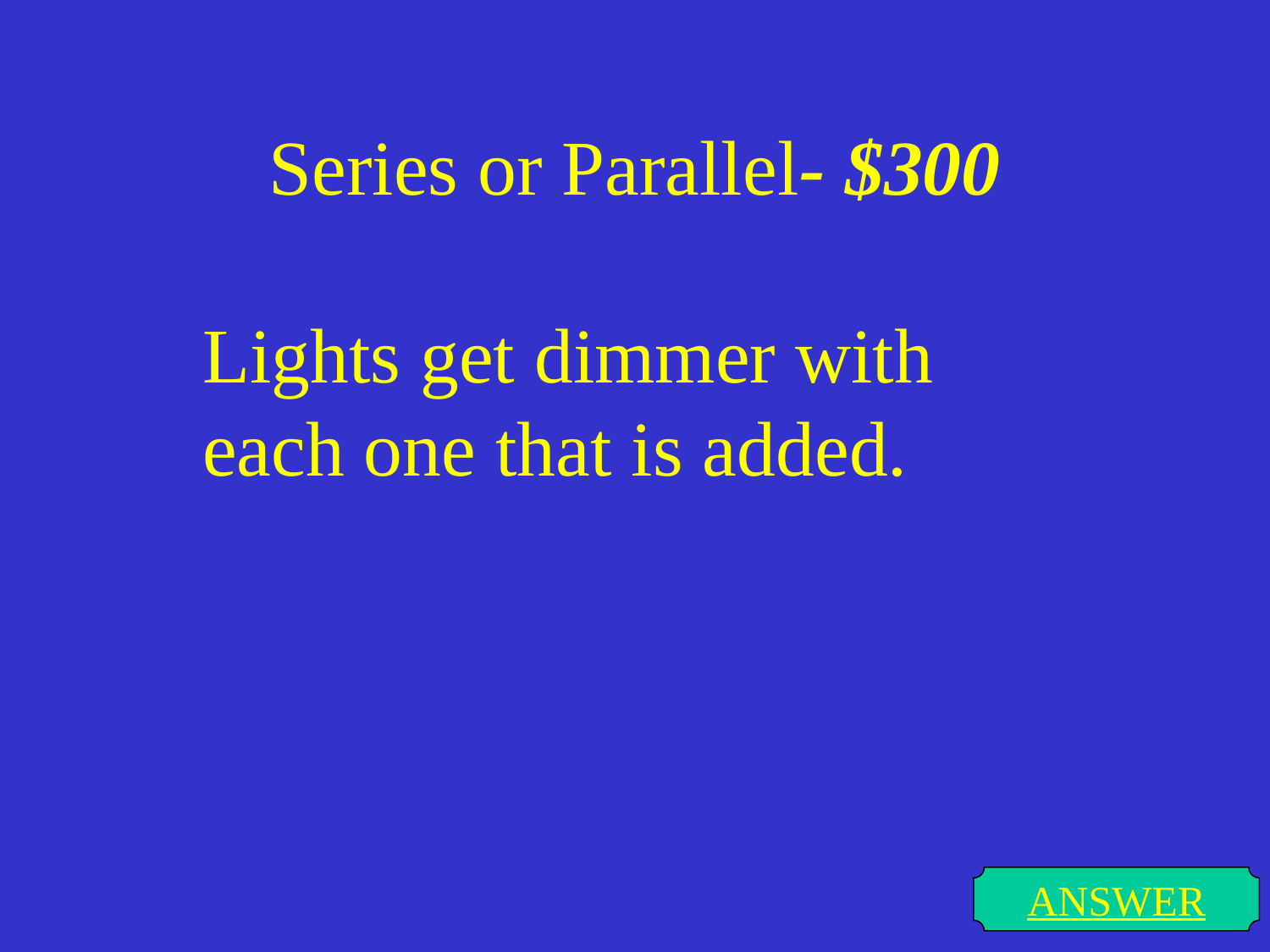

# Series or Parallel- $300
Lights get dimmer with each one that is added.

ANSWER